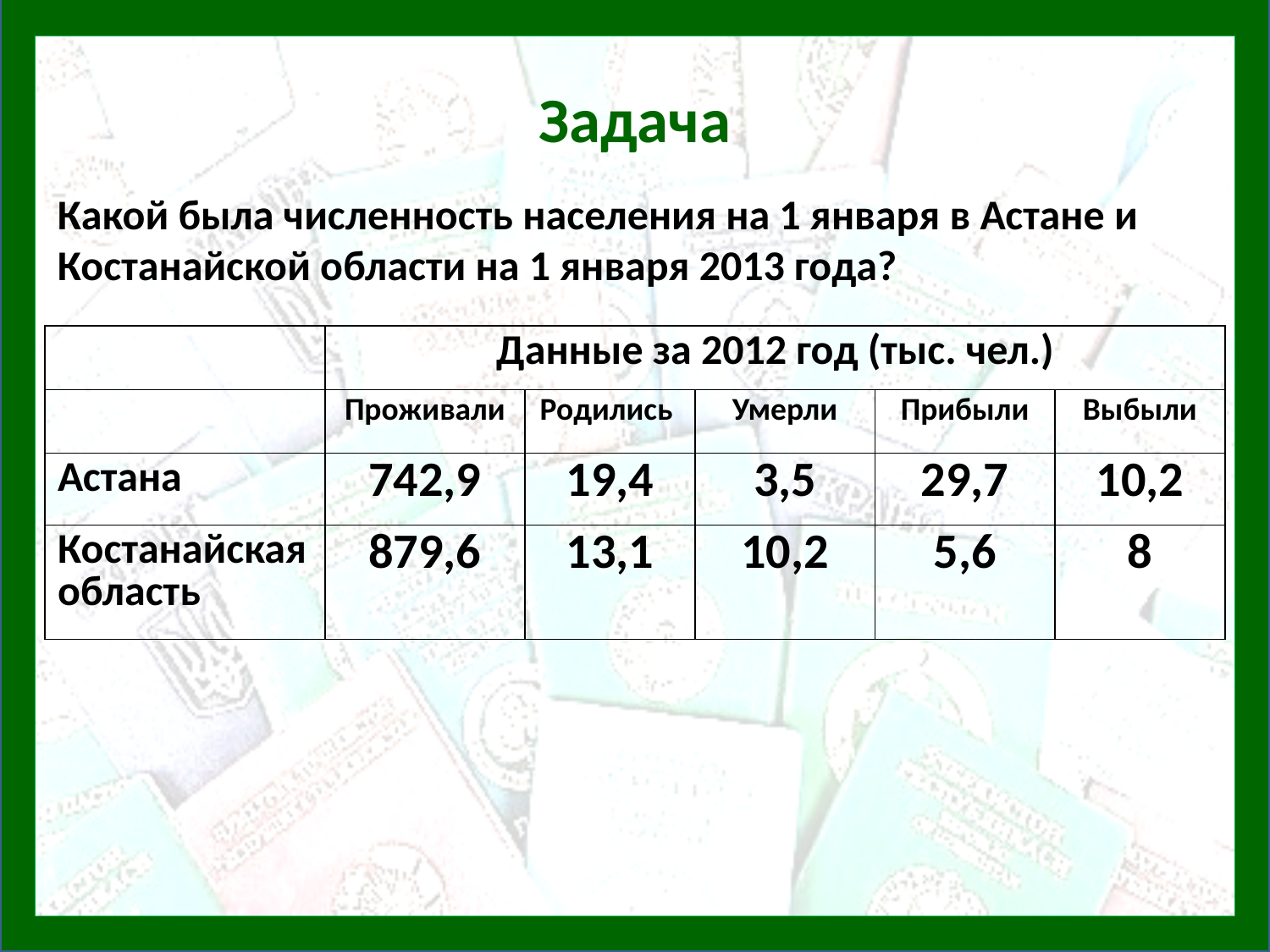

# Задача
Какой была численность населения на 1 января в Астане и Костанайской области на 1 января 2013 года?
|  | Данные за 2012 год (тыс. чел.) |  |  |  |  |
| --- | --- | --- | --- | --- | --- |
|  | Проживали | Родились | Умерли | Прибыли | Выбыли |
| Астана | 742,9 | 19,4 | 3,5 | 29,7 | 10,2 |
| Костанайская область | 879,6 | 13,1 | 10,2 | 5,6 | 8 |